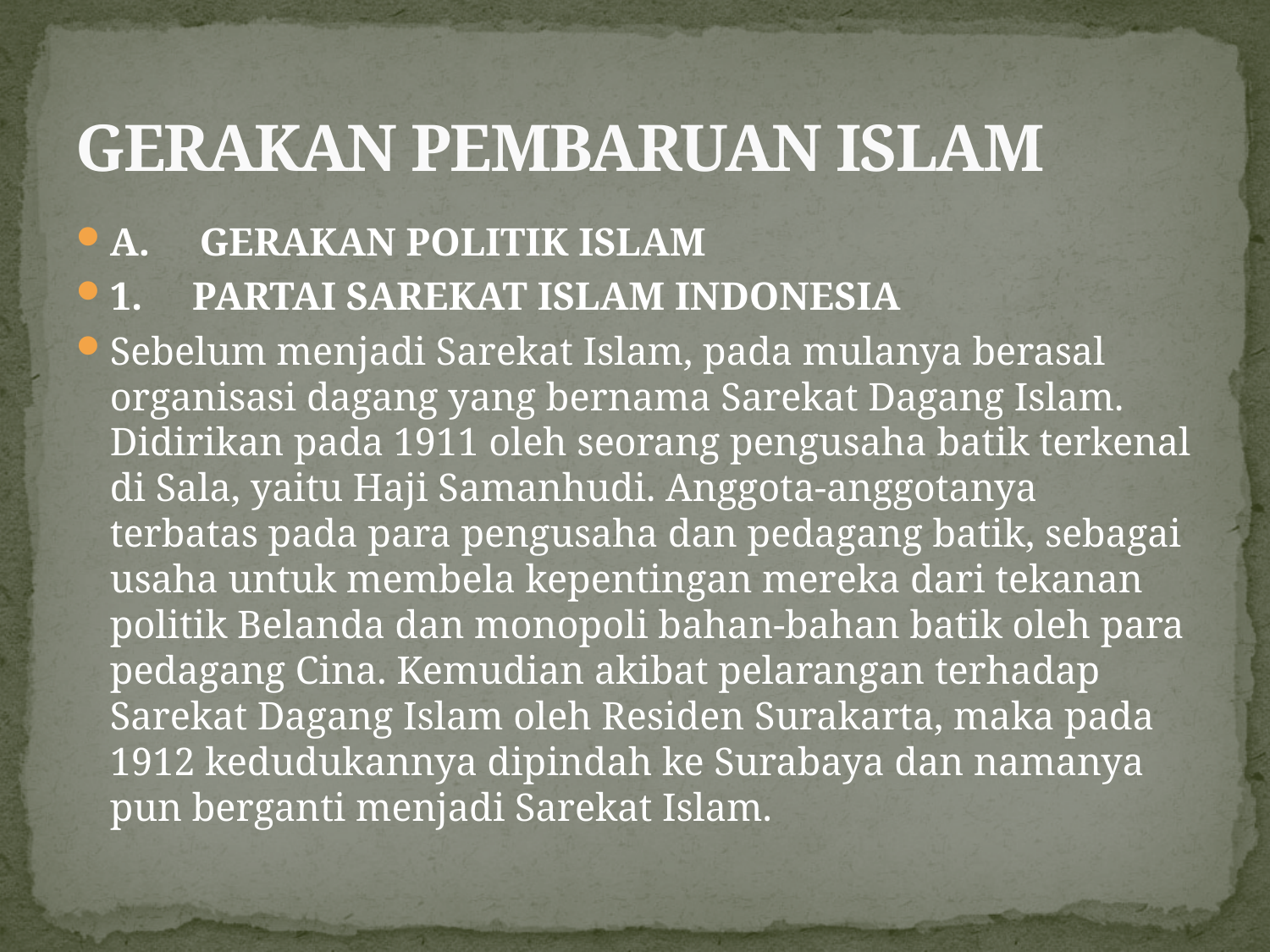

# GERAKAN PEMBARUAN ISLAM
A.     GERAKAN POLITIK ISLAM
1.     PARTAI SAREKAT ISLAM INDONESIA
Sebelum menjadi Sarekat Islam, pada mulanya berasal organisasi dagang yang bernama Sarekat Dagang Islam. Didirikan pada 1911 oleh seorang pengusaha batik terkenal di Sala, yaitu Haji Samanhudi. Anggota-anggotanya terbatas pada para pengusaha dan pedagang batik, sebagai usaha untuk membela kepentingan mereka dari tekanan politik Belanda dan monopoli bahan-bahan batik oleh para pedagang Cina. Kemudian akibat pelarangan terhadap Sarekat Dagang Islam oleh Residen Surakarta, maka pada 1912 kedudukannya dipindah ke Surabaya dan namanya pun berganti menjadi Sarekat Islam.